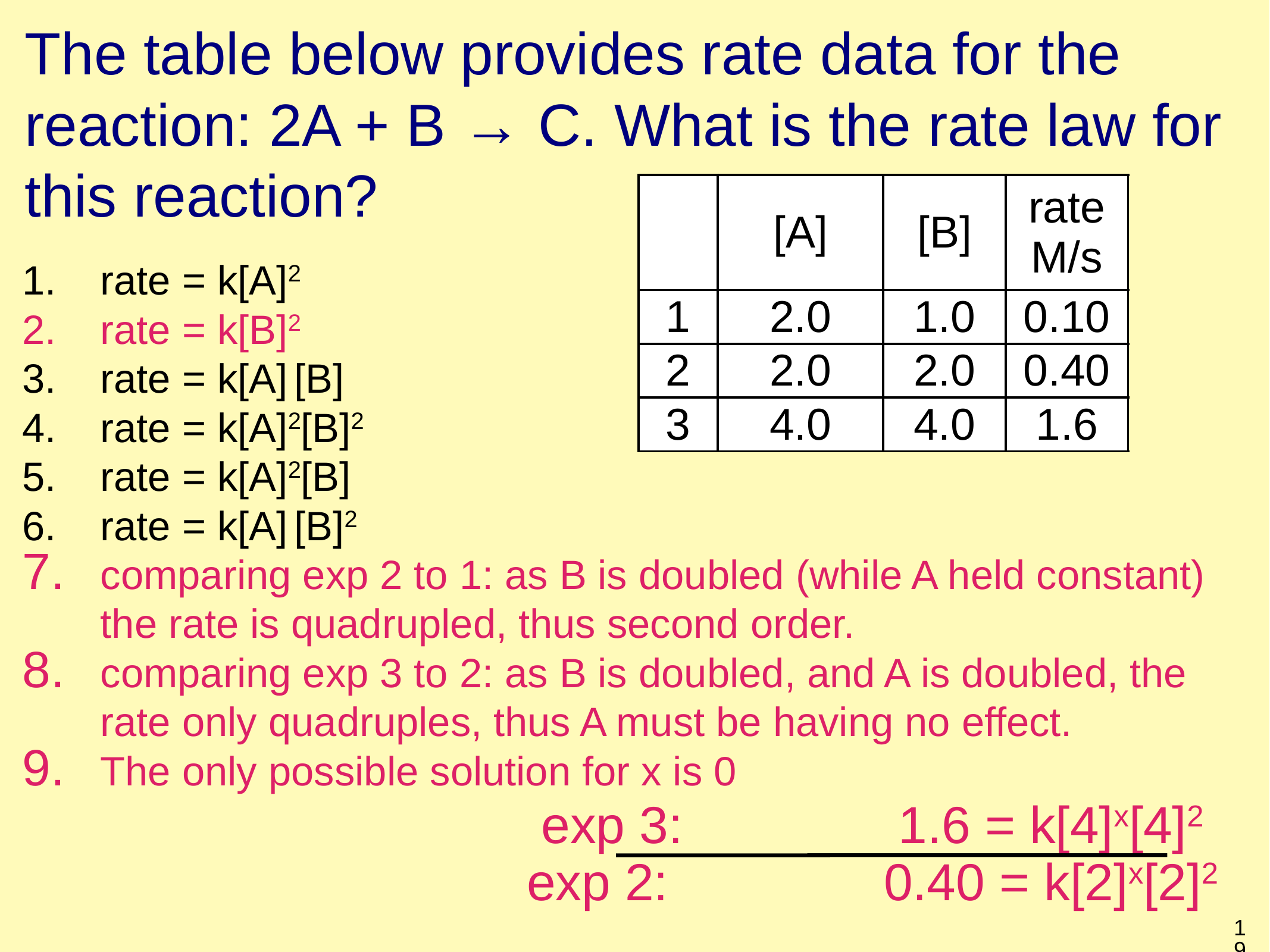

# The table below provides rate data for the reaction: 2A + B → C. What is the rate law for this reaction?
|  | [A] | [B] | rate M/s |
| --- | --- | --- | --- |
| 1 | 2.0 | 1.0 | 0.10 |
| 2 | 2.0 | 2.0 | 0.40 |
| 3 | 4.0 | 4.0 | 1.6 |
rate = k[A]2
rate = k[B]2
rate = k[A] [B]
rate = k[A]2[B]2
rate = k[A]2[B]
rate = k[A] [B]2
comparing exp 2 to 1: as B is doubled (while A held constant) the rate is quadrupled, thus second order.
comparing exp 3 to 2: as B is doubled, and A is doubled, the rate only quadruples, thus A must be having no effect.
The only possible solution for x is 0
exp 3: 			1.6 = k[4]x[4]2
exp 2:			0.40 = k[2]x[2]2

19